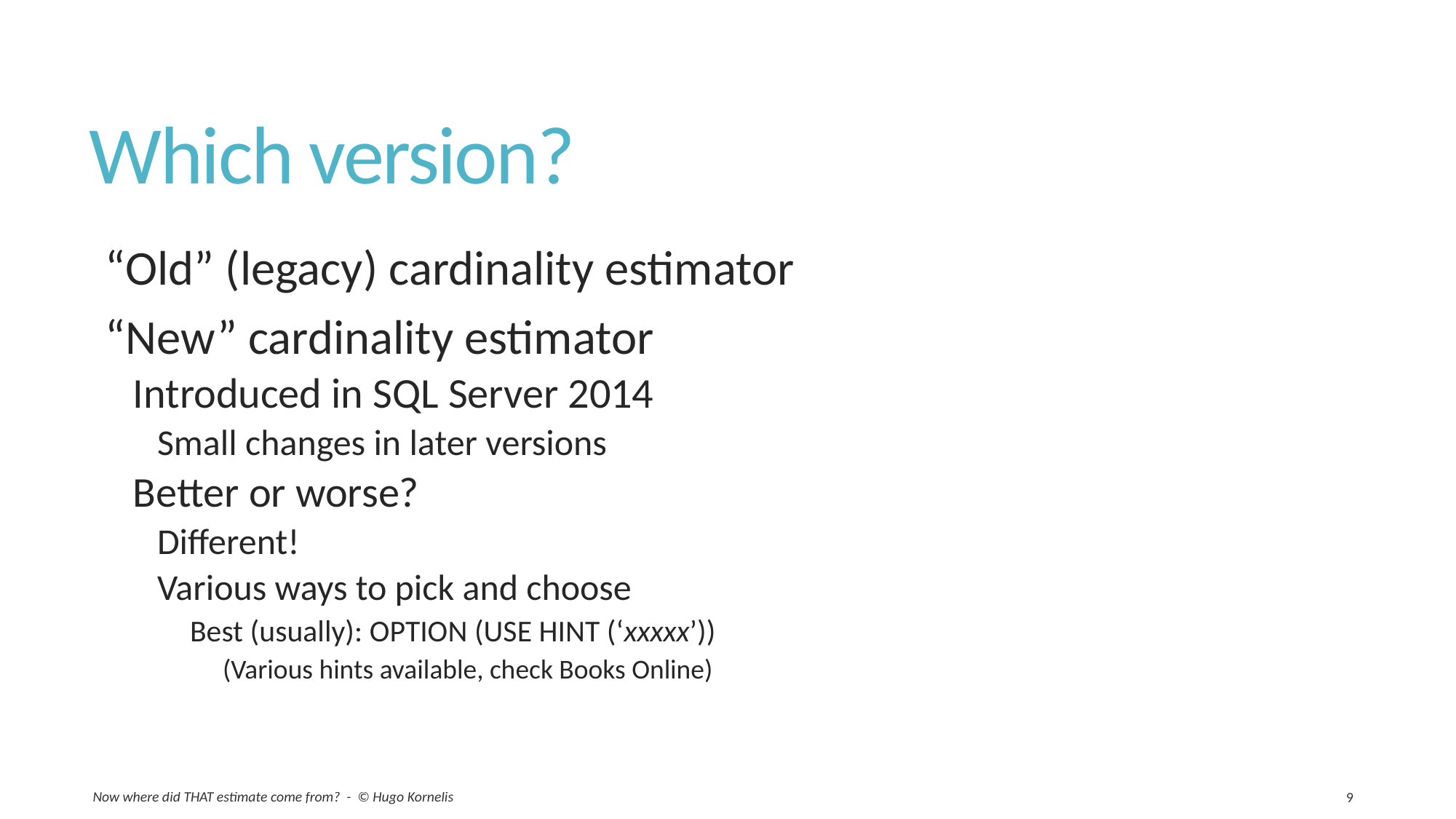

# Which version?
“Old” (legacy) cardinality estimator
“New” cardinality estimator
Introduced in SQL Server 2014
Small changes in later versions
Better or worse?
Different!
Various ways to pick and choose
Best (usually): OPTION (USE HINT (‘xxxxx’))
(Various hints available, check Books Online)
Now where did THAT estimate come from?  -  © Hugo Kornelis
9